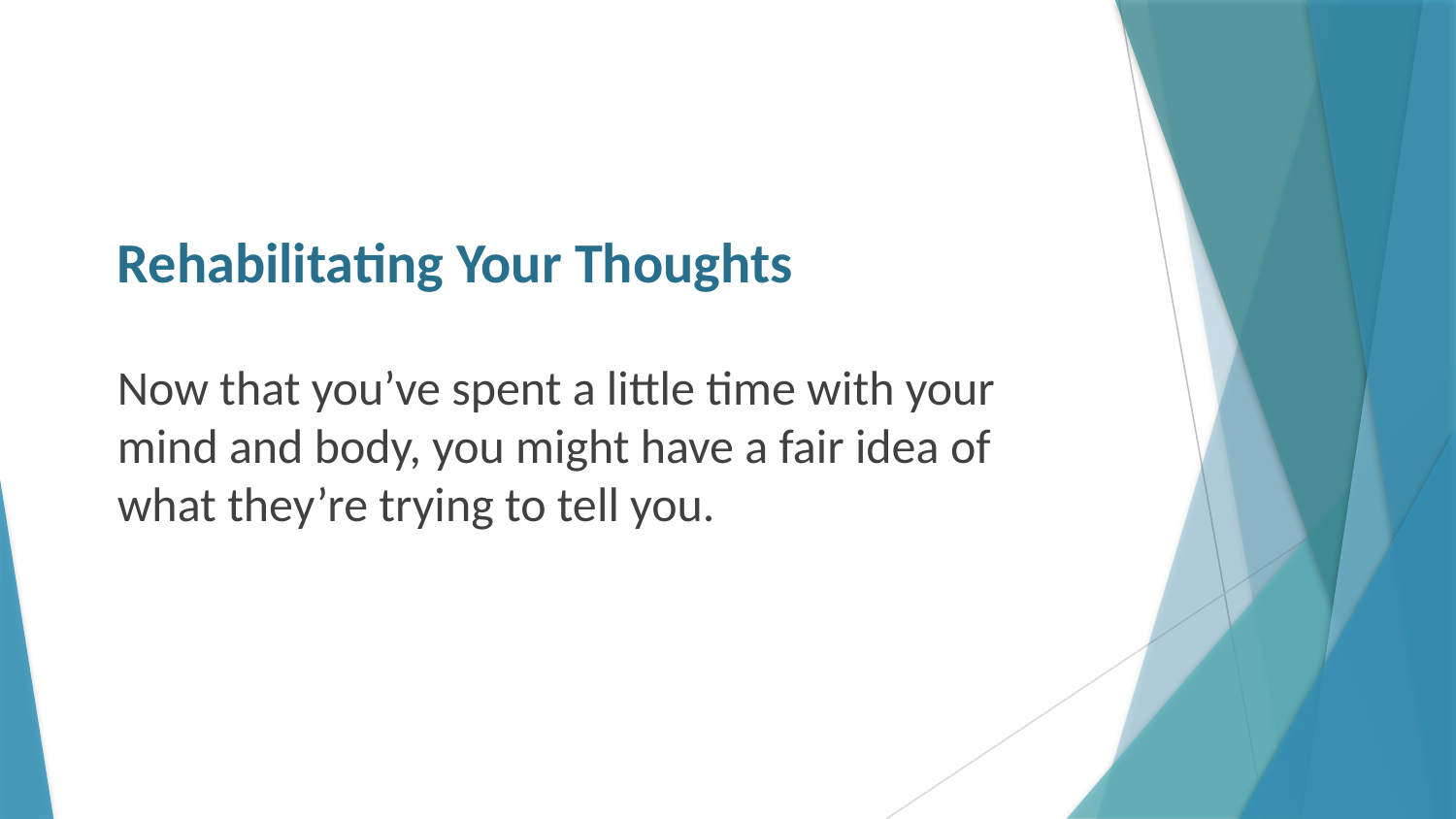

# Rehabilitating Your Thoughts
Now that you’ve spent a little time with your mind and body, you might have a fair idea of what they’re trying to tell you.